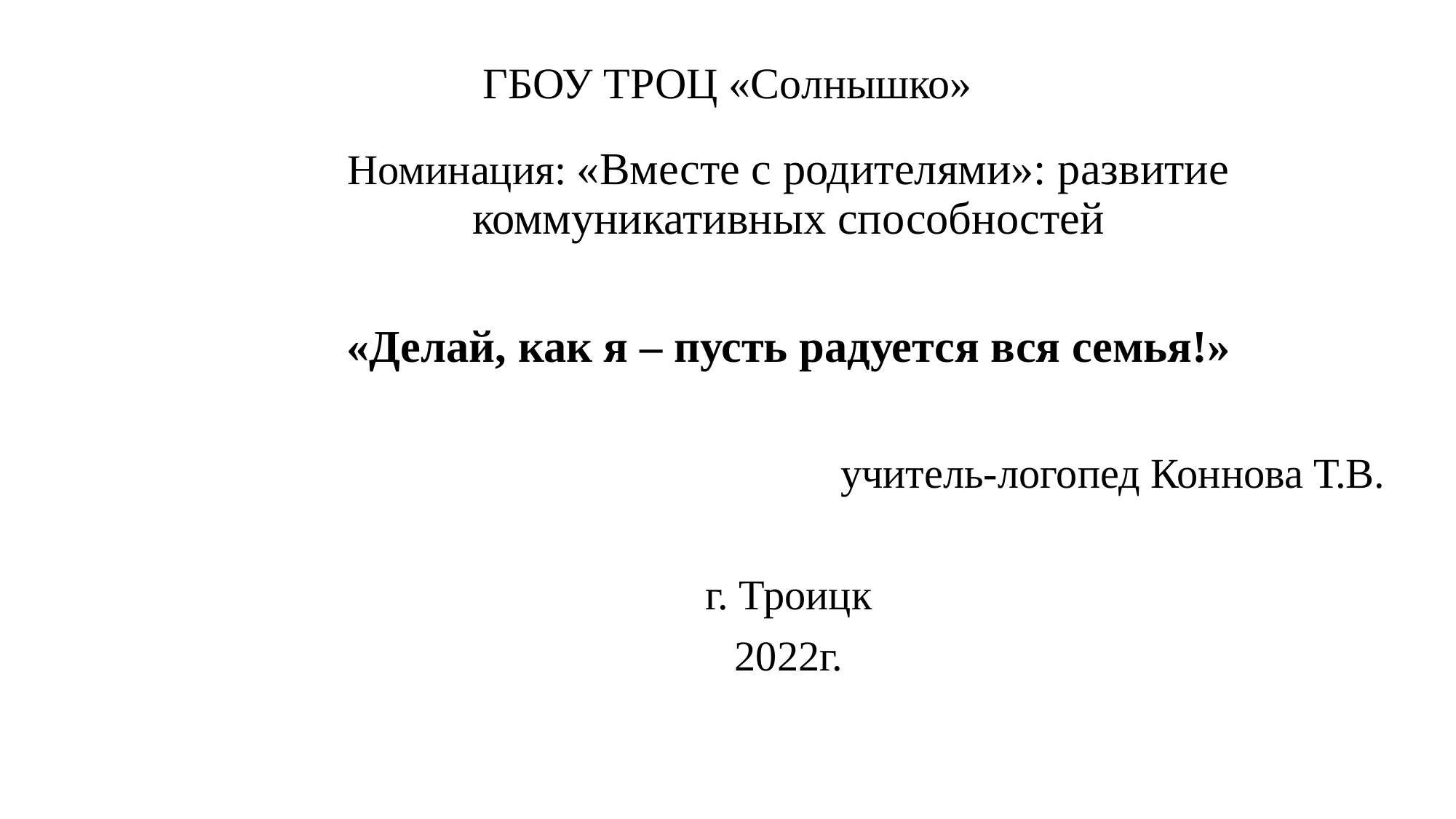

# ГБОУ ТРОЦ «Солнышко»
Номинация: «Вместе с родителями»: развитие коммуникативных способностей

«Делай, как я – пусть радуется вся семья!»

учитель-логопед Коннова Т.В.

г. Троицк
2022г.